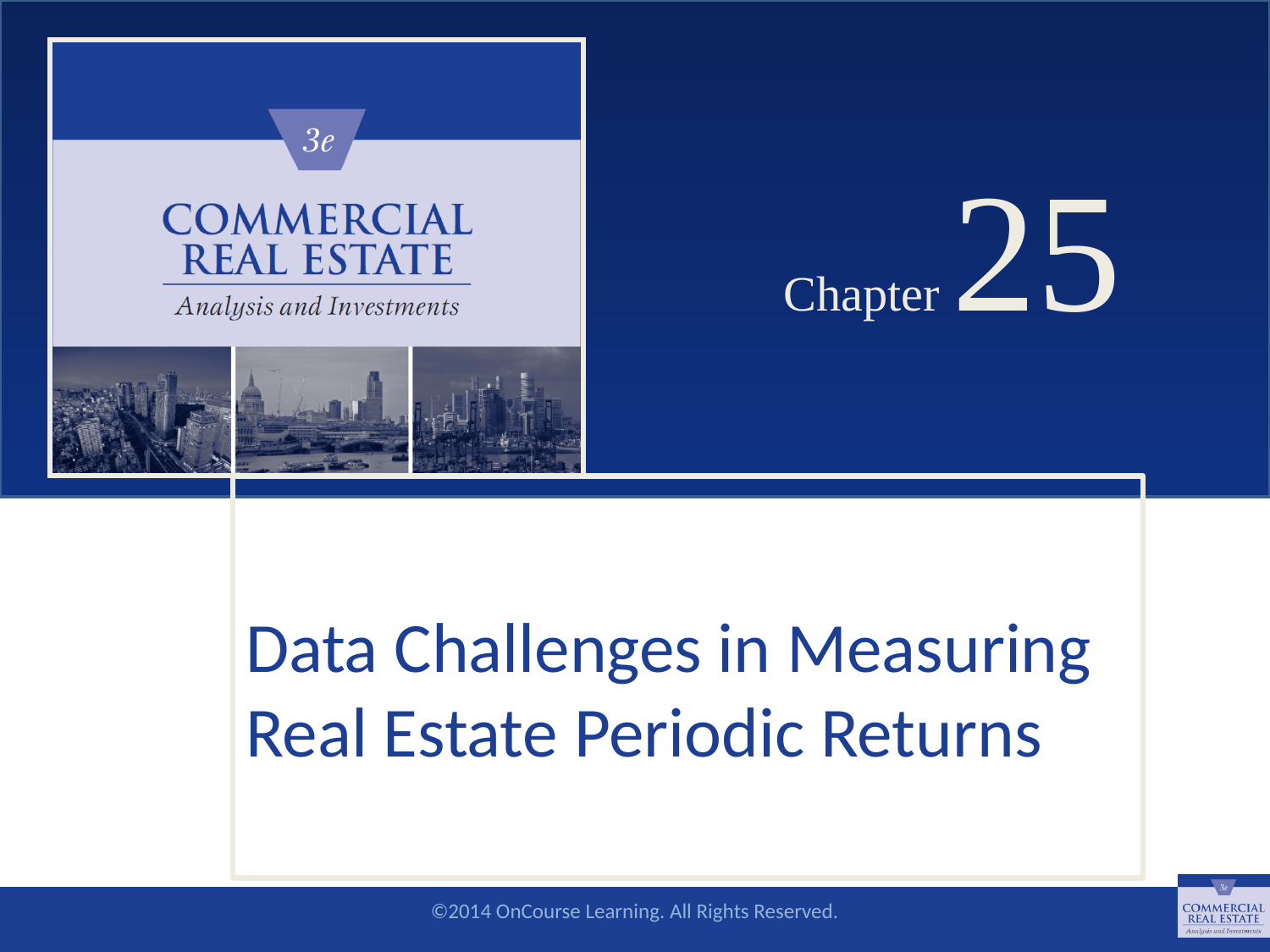

# Chapter 25
Data Challenges in Measuring Real Estate Periodic Returns
SLIDE 1